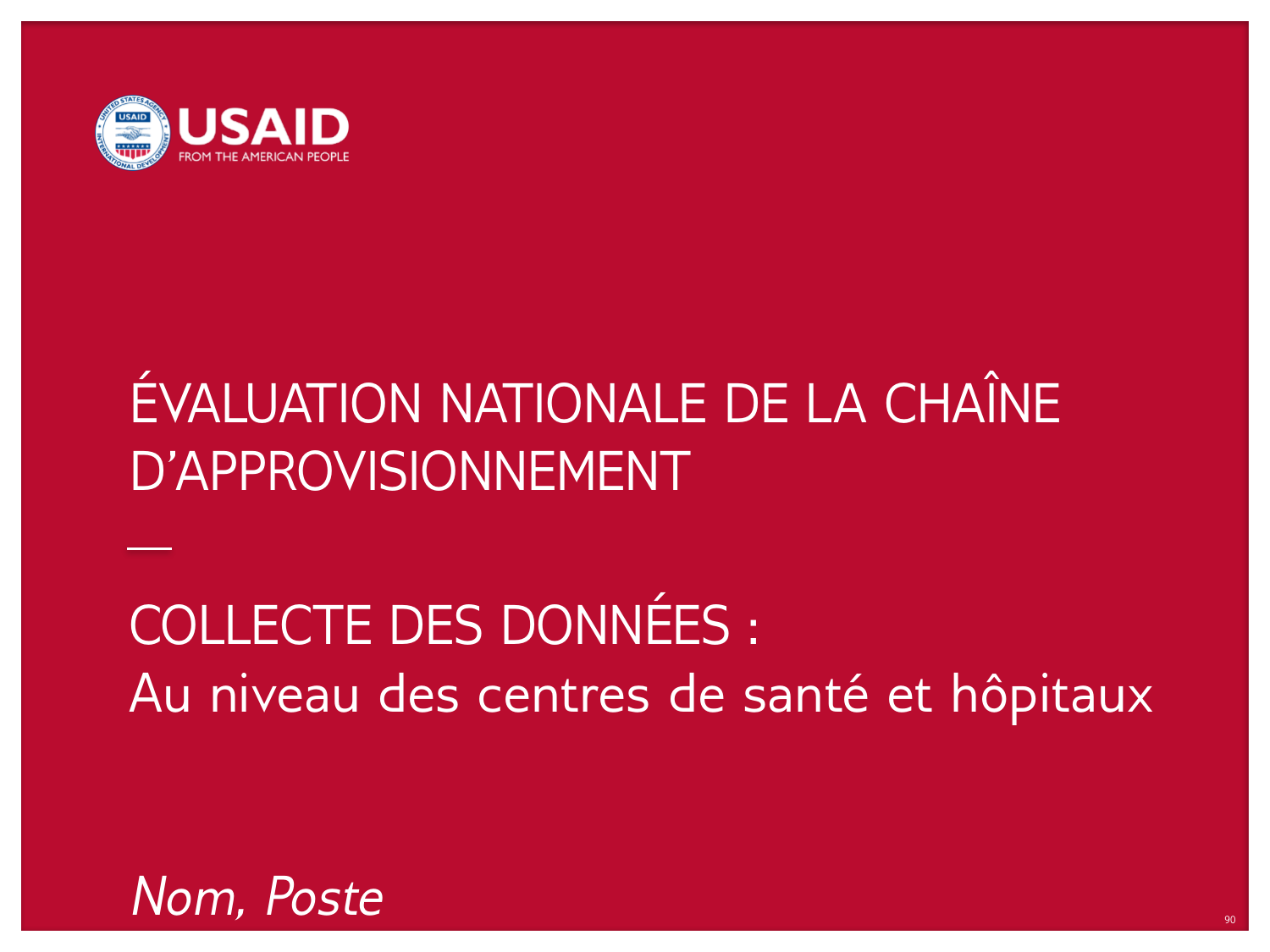

# COLLECTE DES DONNÉES : Au niveau des centres de santé et hôpitaux Nom, Poste
90